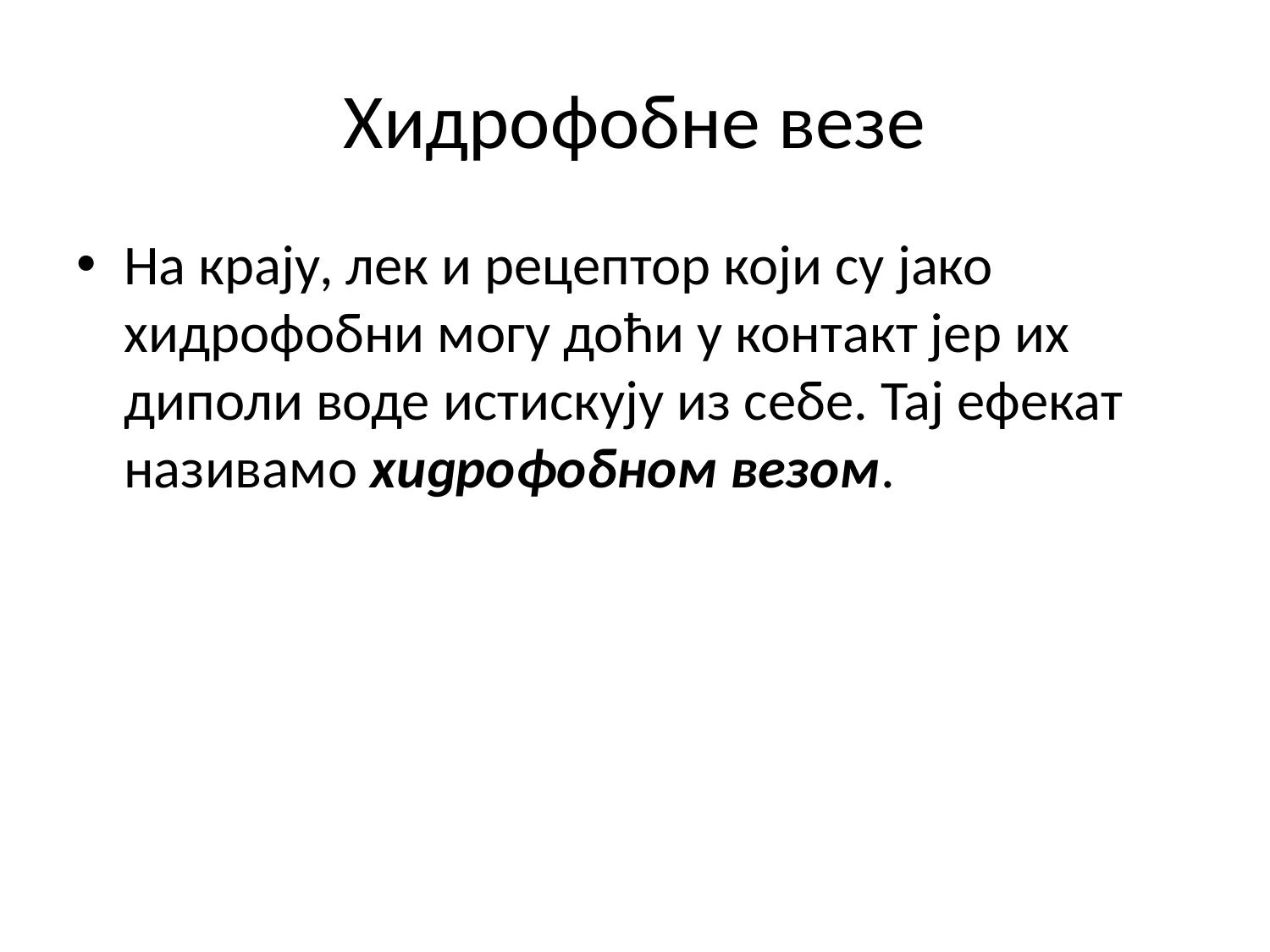

# Хидрофобне везе
На крају, лек и рецептор који су јако хидрофобни могу доћи у контакт јер их диполи воде истискују из себе. Тај ефекат називамо хидрофобном везом.